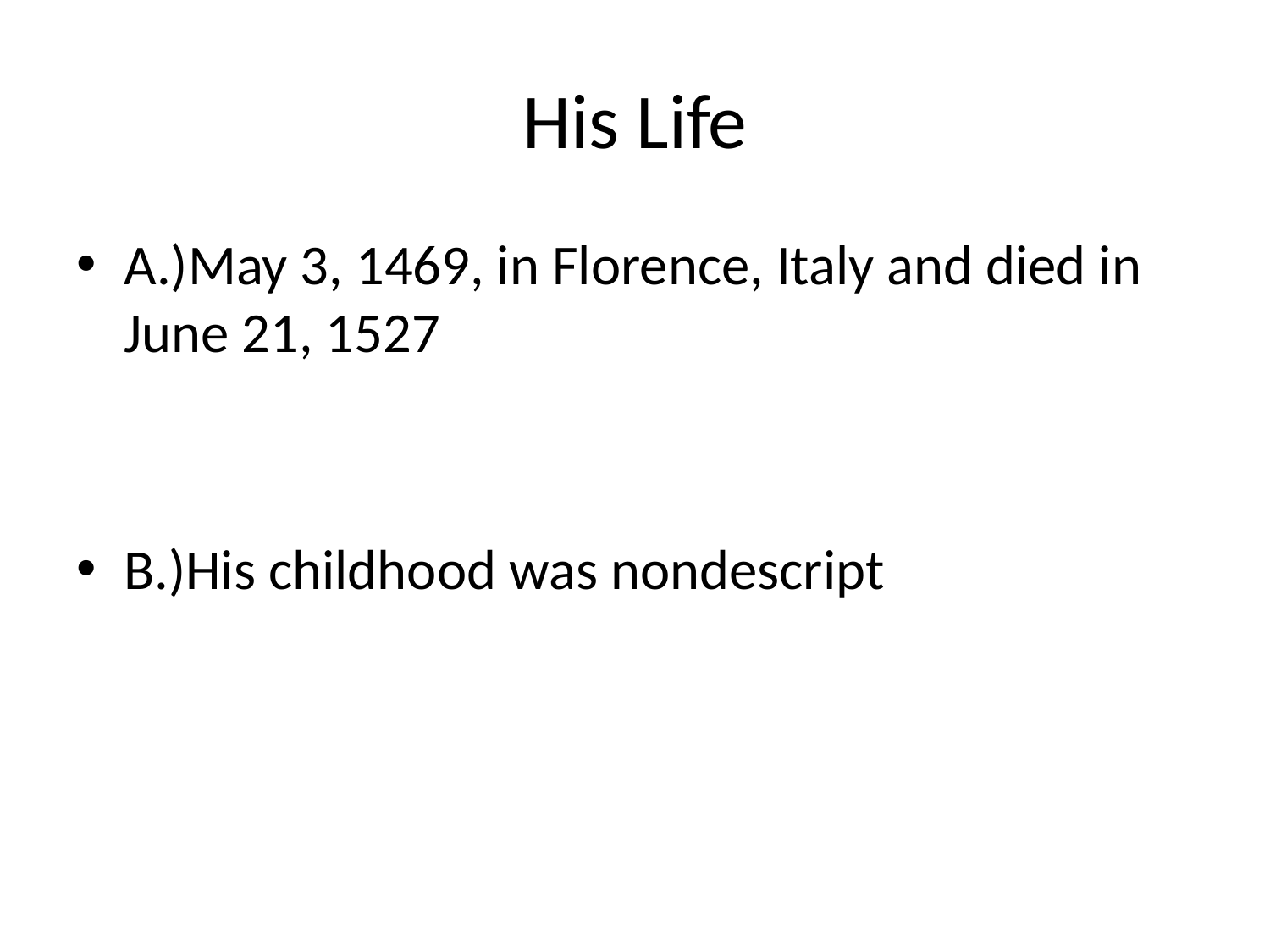

# His Life
A.)May 3, 1469, in Florence, Italy and died in June 21, 1527

B.)His childhood was nondescript